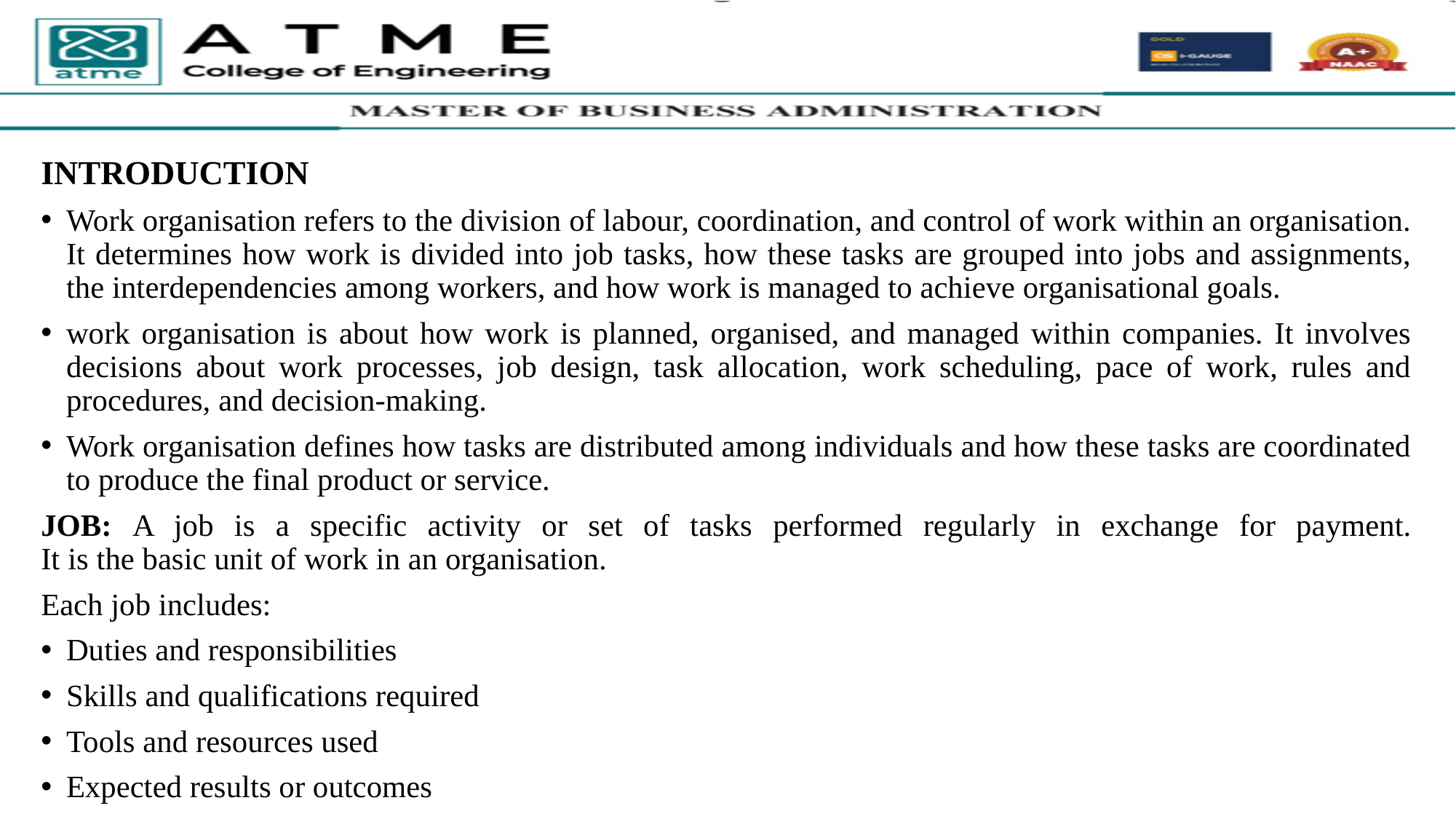

INTRODUCTION
Work organisation refers to the division of labour, coordination, and control of work within an organisation. It determines how work is divided into job tasks, how these tasks are grouped into jobs and assignments, the interdependencies among workers, and how work is managed to achieve organisational goals.
work organisation is about how work is planned, organised, and managed within companies. It involves decisions about work processes, job design, task allocation, work scheduling, pace of work, rules and procedures, and decision-making.
Work organisation defines how tasks are distributed among individuals and how these tasks are coordinated to produce the final product or service.
JOB: A job is a specific activity or set of tasks performed regularly in exchange for payment.
It is the basic unit of work in an organisation.
Each job includes:
Duties and responsibilities
Skills and qualifications required
Tools and resources used
Expected results or outcomes